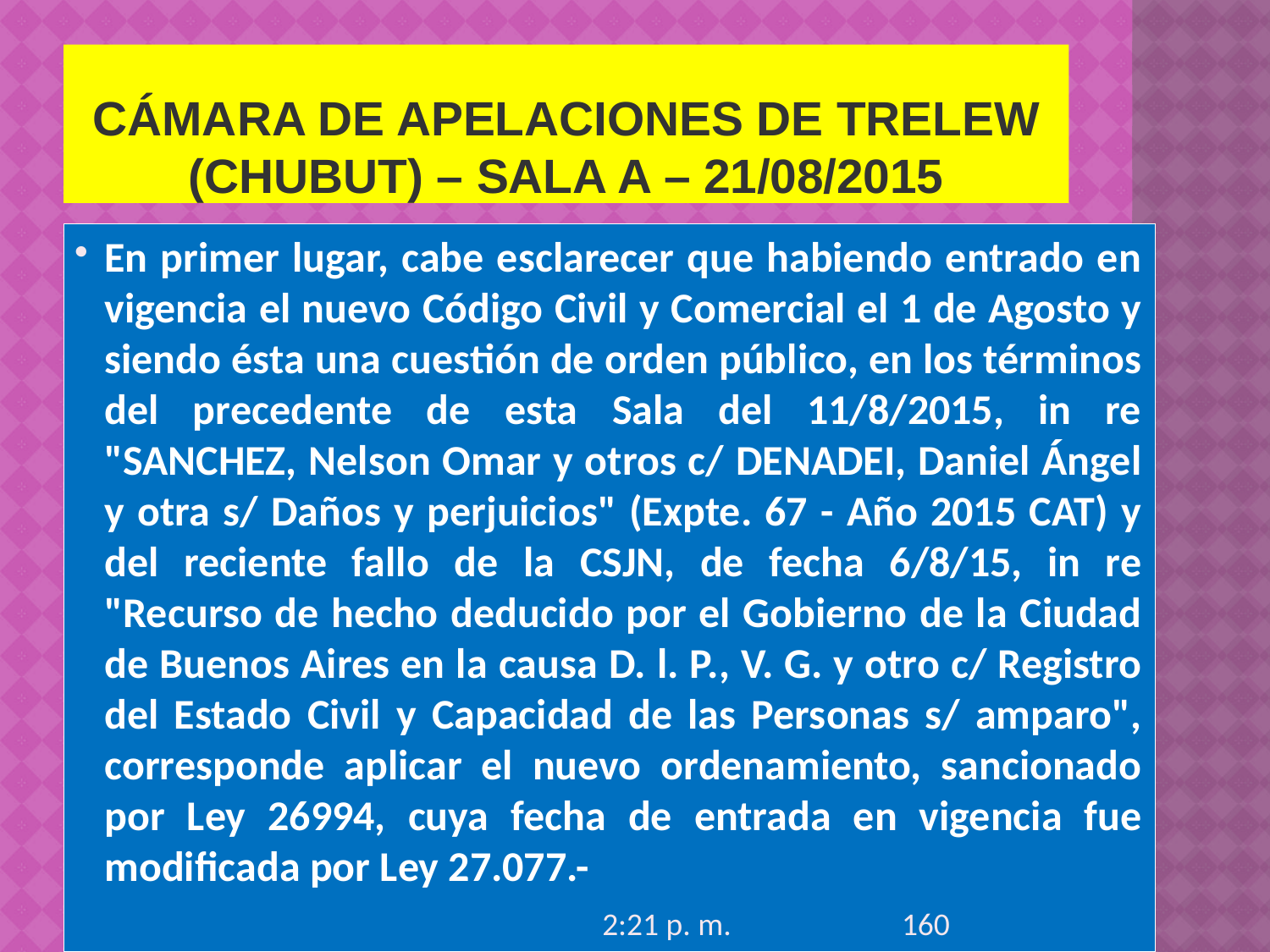

# CÁMARA DE APELACIONES DE TRELEW (Chubut) – SALA A – 21/08/2015
En primer lugar, cabe esclarecer que habiendo entrado en vigencia el nuevo Código Civil y Comercial el 1 de Agosto y siendo ésta una cuestión de orden público, en los términos del precedente de esta Sala del 11/8/2015, in re "SANCHEZ, Nelson Omar y otros c/ DENADEI, Daniel Ángel y otra s/ Daños y perjuicios" (Expte. 67 - Año 2015 CAT) y del reciente fallo de la CSJN, de fecha 6/8/15, in re "Recurso de hecho deducido por el Gobierno de la Ciudad de Buenos Aires en la causa D. l. P., V. G. y otro c/ Registro del Estado Civil y Capacidad de las Personas s/ amparo", corresponde aplicar el nuevo ordenamiento, sancionado por Ley 26994, cuya fecha de entrada en vigencia fue modificada por Ley 27.077.-

160
2:21 p. m.